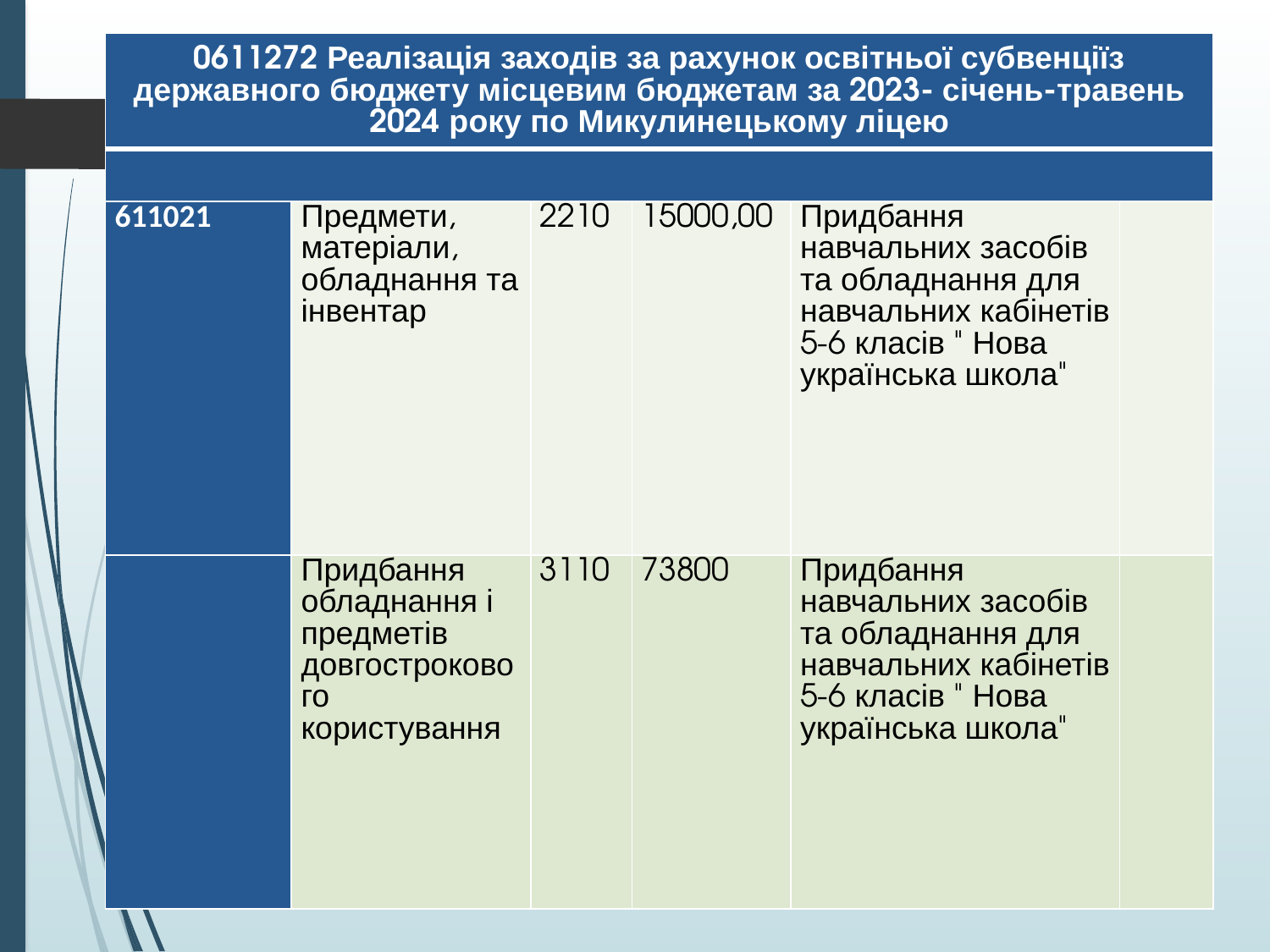

| 0611272 Реалізація заходів за рахунок освітньої субвенціїз державного бюджету місцевим бюджетам за 2023- січень-травень 2024 року по Микулинецькому ліцею |  |  |  |  |  |
| --- | --- | --- | --- | --- | --- |
|  |  |  |  |  |  |
| 611021 | Предмети, матеріали, обладнання та інвентар | 2210 | 15000,00 | Придбання навчальних засобів та обладнання для навчальних кабінетів 5-6 класів " Нова українська школа" |  |
|  | Придбання обладнання і предметів довгострокового користування | 3110 | 73800 | Придбання навчальних засобів та обладнання для навчальних кабінетів 5-6 класів " Нова українська школа" |  |